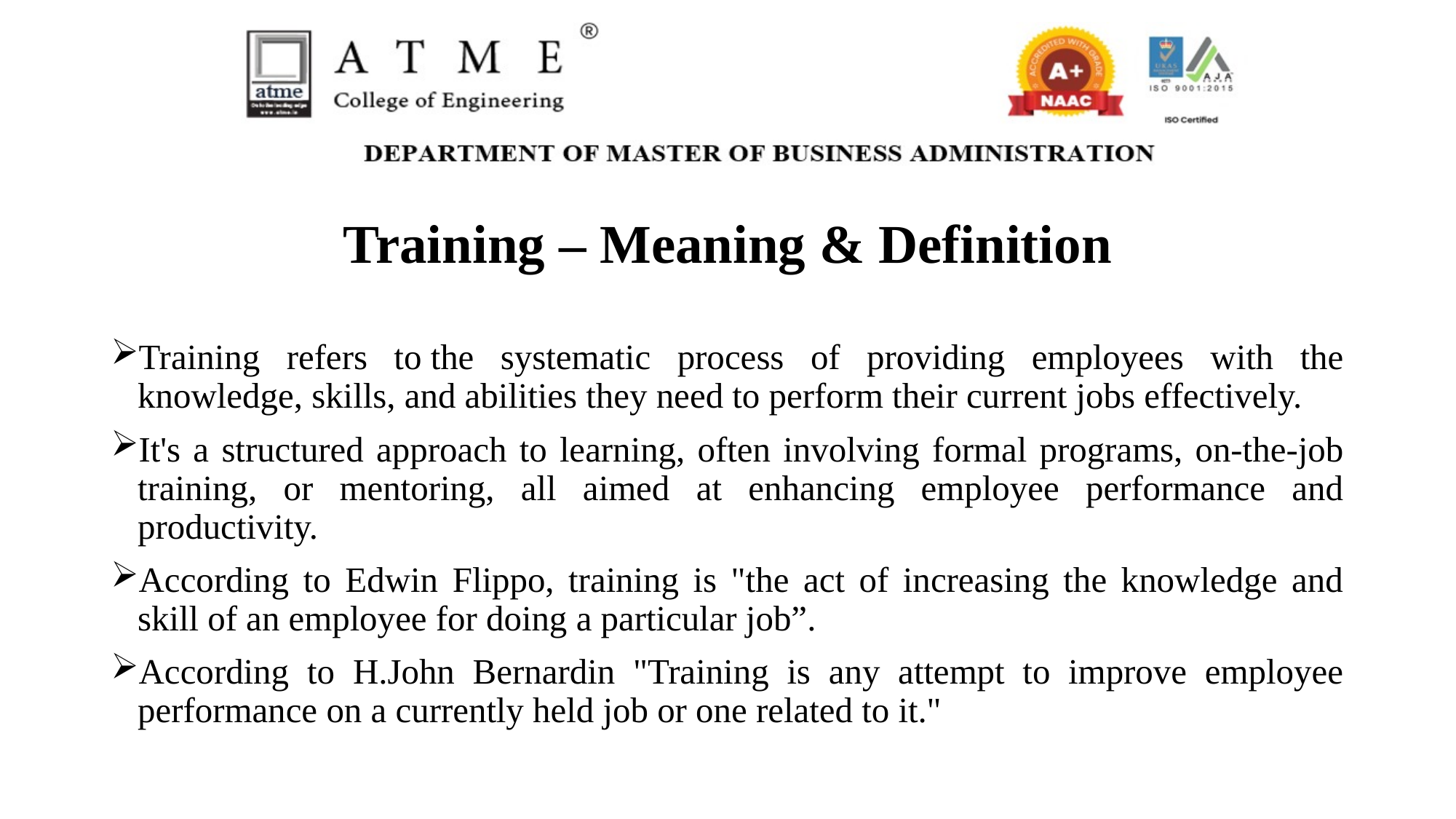

# Training – Meaning & Definition
Training refers to the systematic process of providing employees with the knowledge, skills, and abilities they need to perform their current jobs effectively.
It's a structured approach to learning, often involving formal programs, on-the-job training, or mentoring, all aimed at enhancing employee performance and productivity.
According to Edwin Flippo, training is "the act of increasing the knowledge and skill of an employee for doing a particular job”.
According to H.John Bernardin "Training is any attempt to improve employee performance on a currently held job or one related to it."